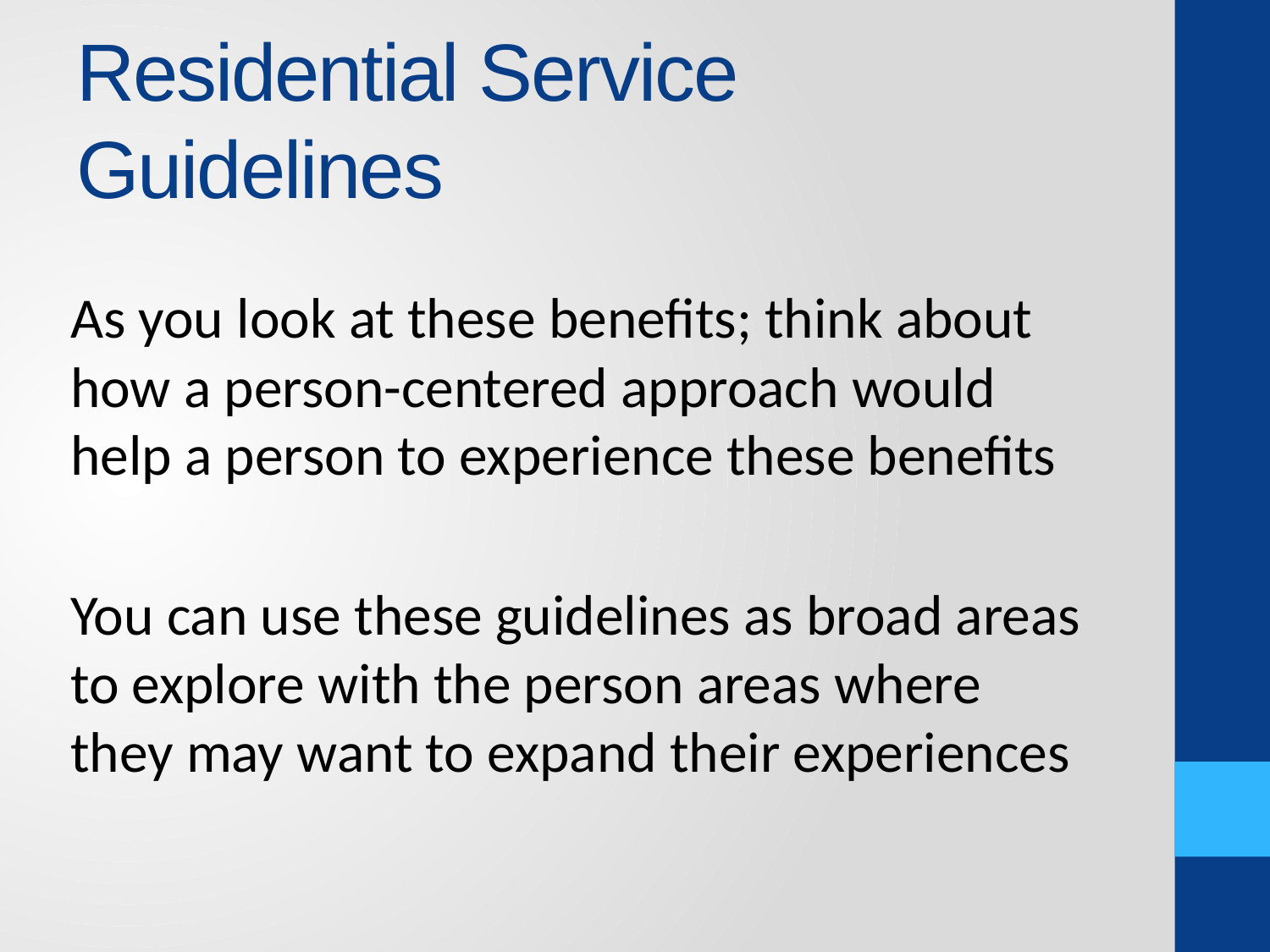

# Residential Service Guidelines
As you look at these benefits; think about how a person-centered approach would help a person to experience these benefits

You can use these guidelines as broad areas to explore with the person areas where they may want to expand their experiences